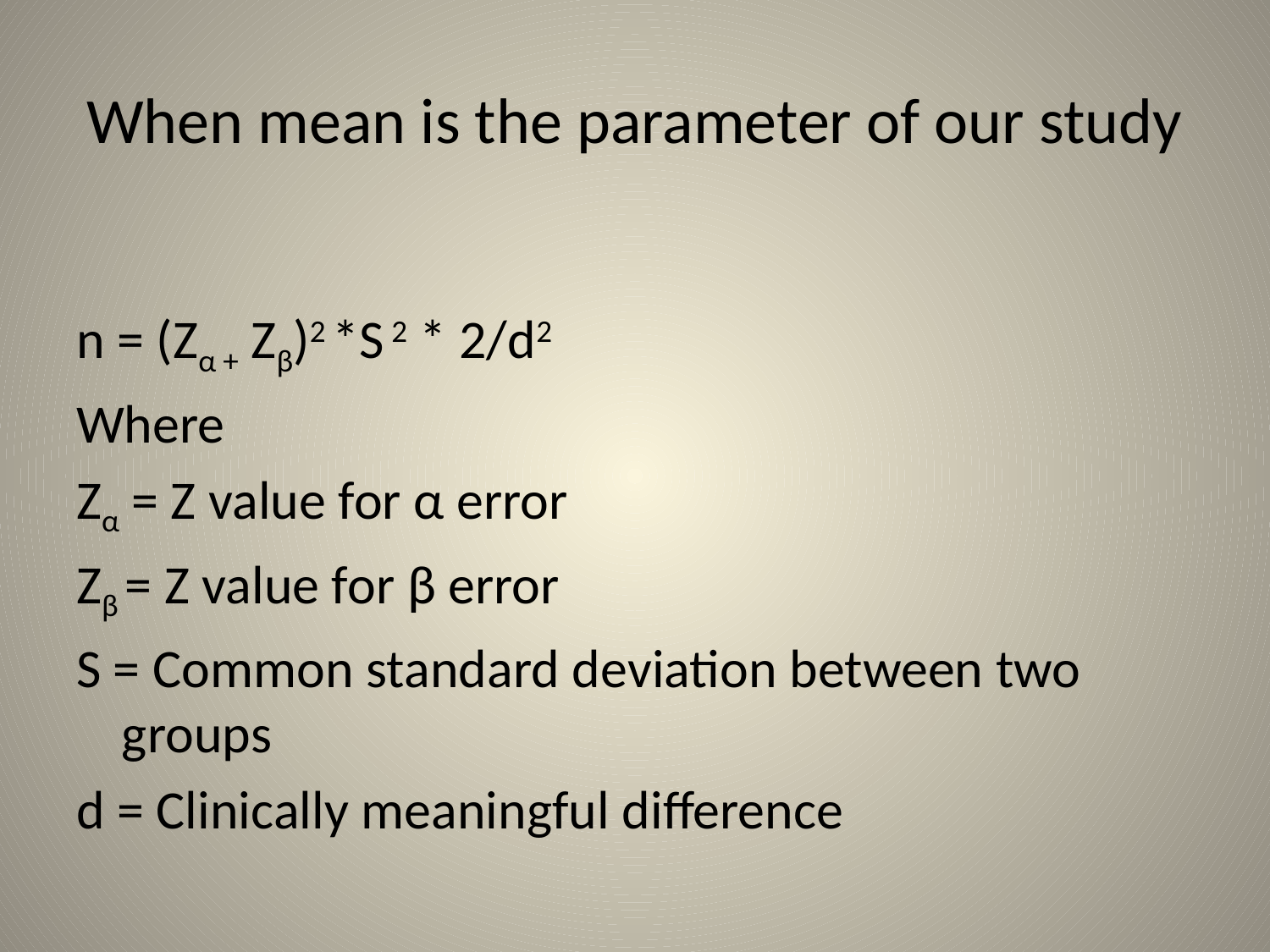

# When mean is the parameter of our study

n = (Zα + Zβ)2 *S 2 * 2/d2
Where
Zα = Z value for α error
Zβ = Z value for β error
S = Common standard deviation between two groups
d = Clinically meaningful difference